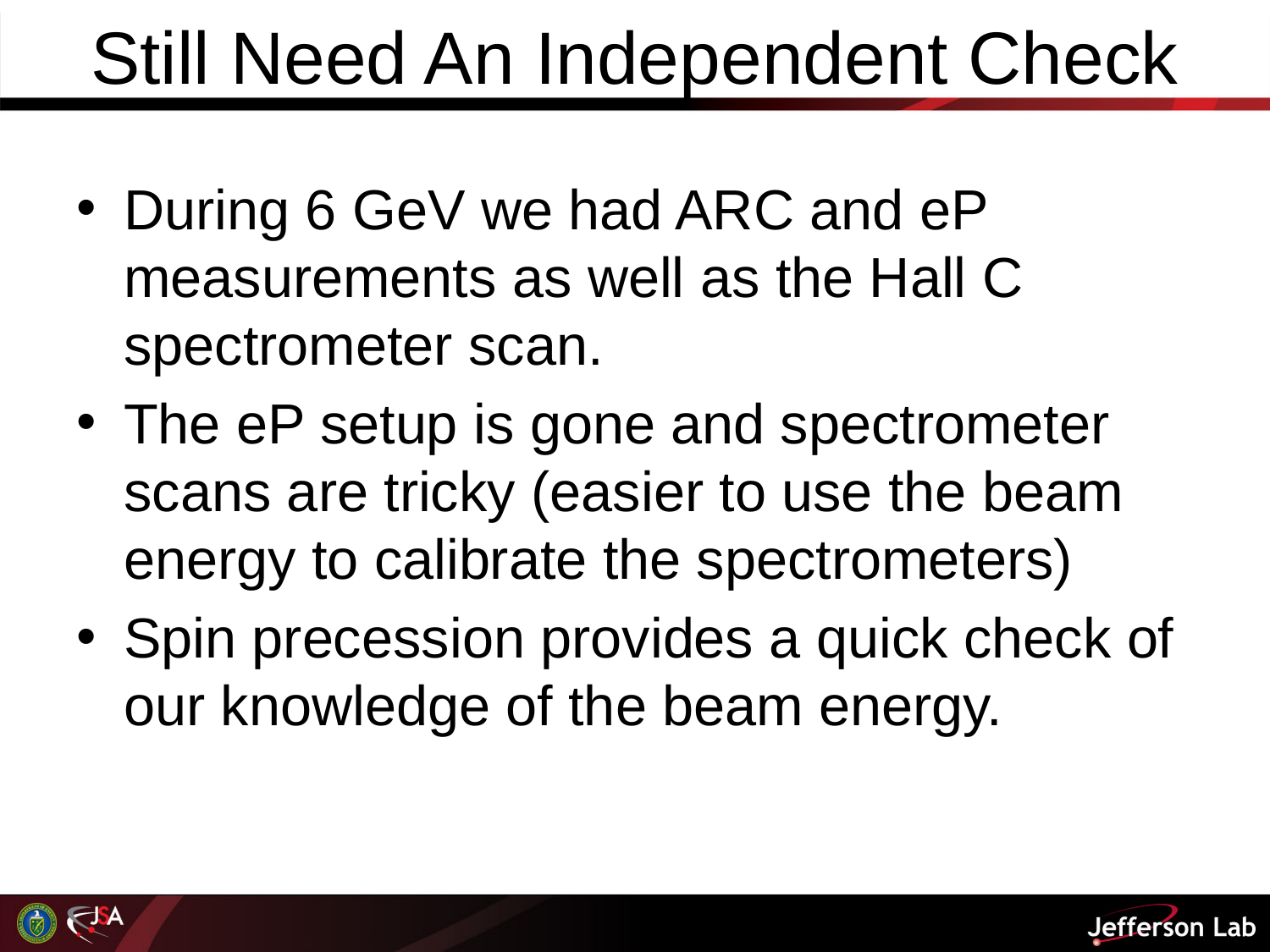

# Still Need An Independent Check
During 6 GeV we had ARC and eP measurements as well as the Hall C spectrometer scan.
The eP setup is gone and spectrometer scans are tricky (easier to use the beam energy to calibrate the spectrometers)
Spin precession provides a quick check of our knowledge of the beam energy.